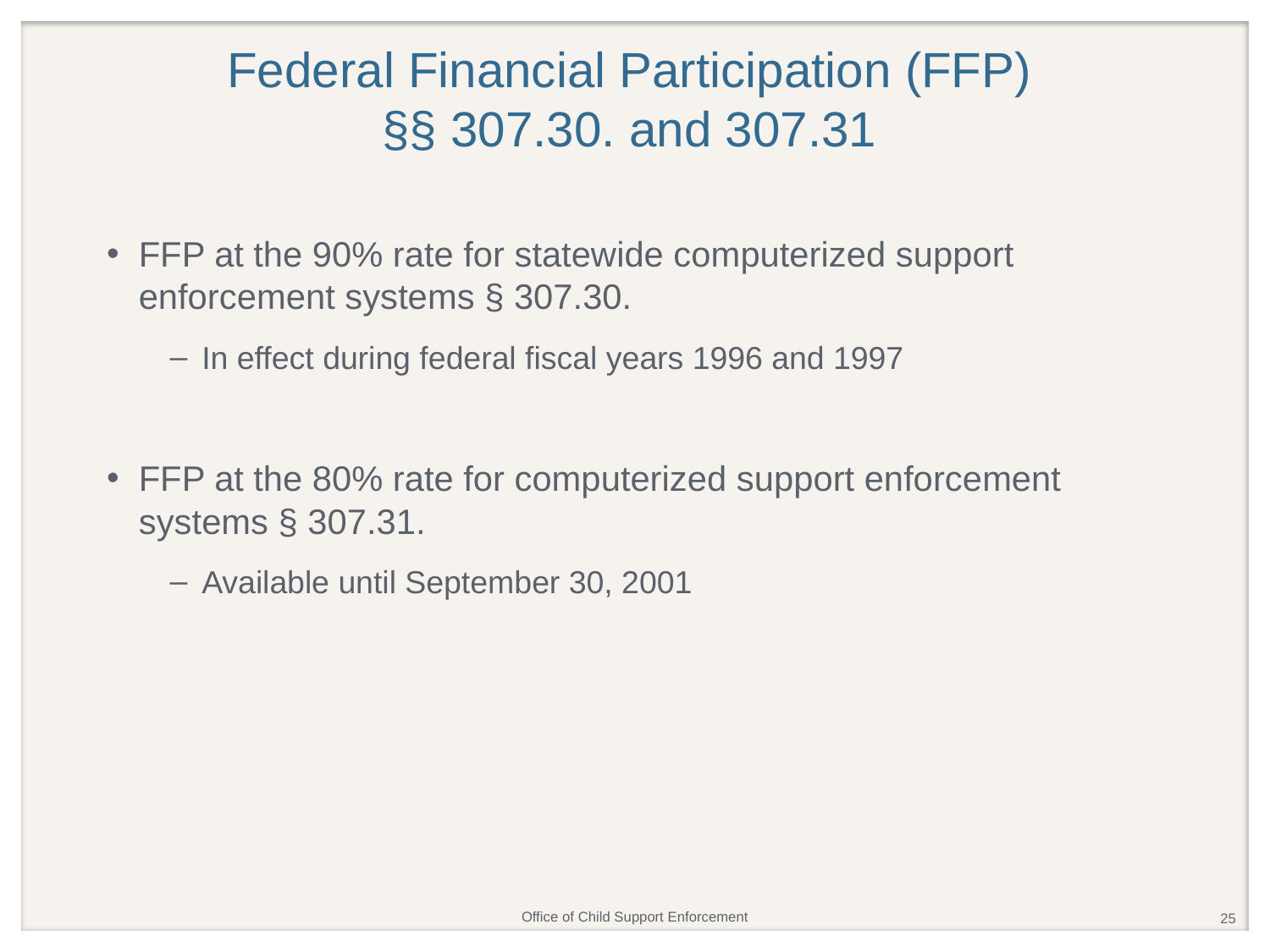

# Federal Financial Participation (FFP) §§ 307.30. and 307.31
FFP at the 90% rate for statewide computerized support enforcement systems § 307.30.
In effect during federal fiscal years 1996 and 1997

FFP at the 80% rate for computerized support enforcement systems § 307.31.
Available until September 30, 2001
25